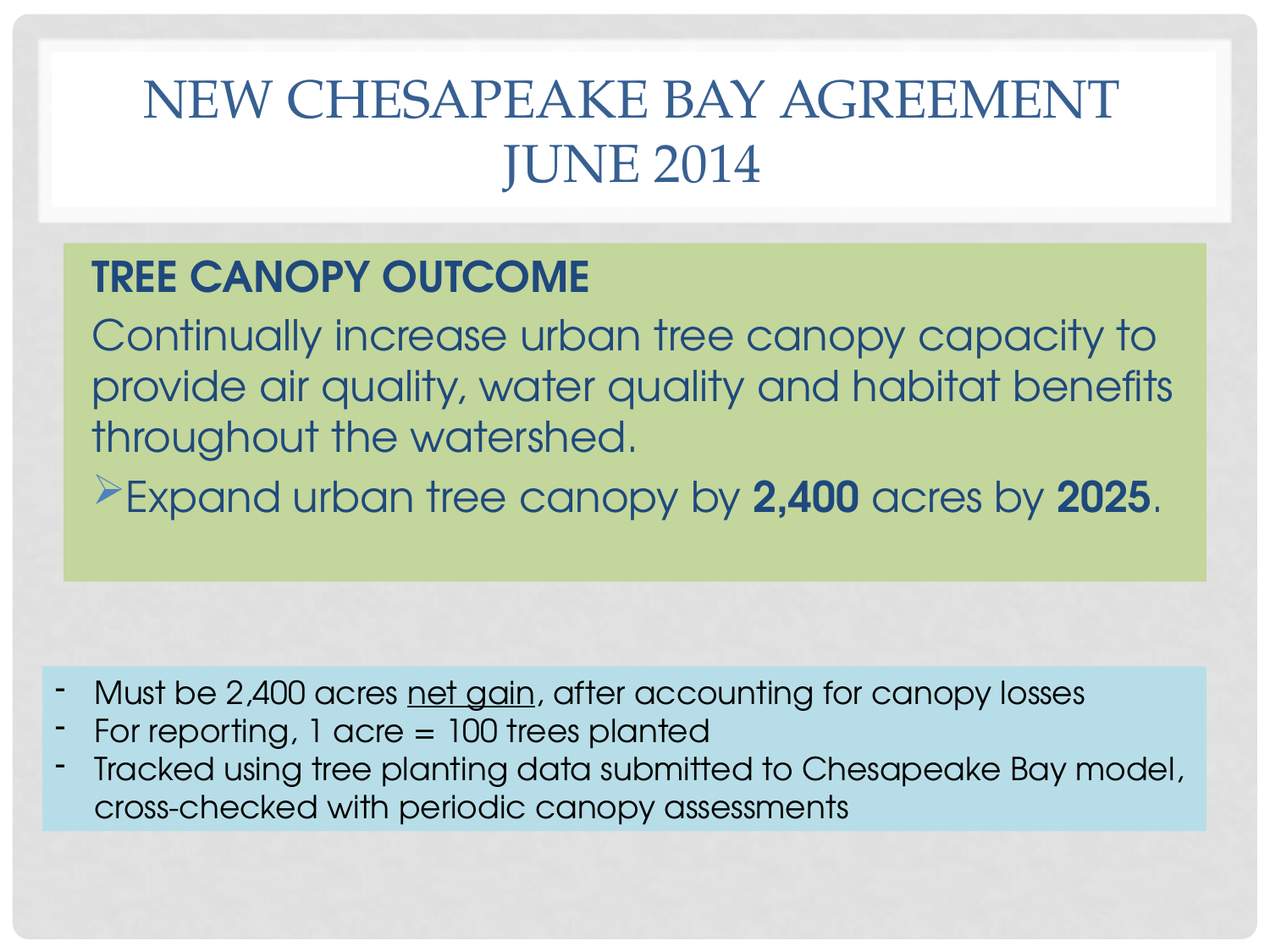

# NEW Chesapeake Bay Agreement June 2014
TREE CANOPY OUTCOME
Continually increase urban tree canopy capacity to provide air quality, water quality and habitat benefits throughout the watershed.
Expand urban tree canopy by 2,400 acres by 2025.
Must be 2,400 acres net gain, after accounting for canopy losses
For reporting, 1 acre = 100 trees planted
Tracked using tree planting data submitted to Chesapeake Bay model, cross-checked with periodic canopy assessments